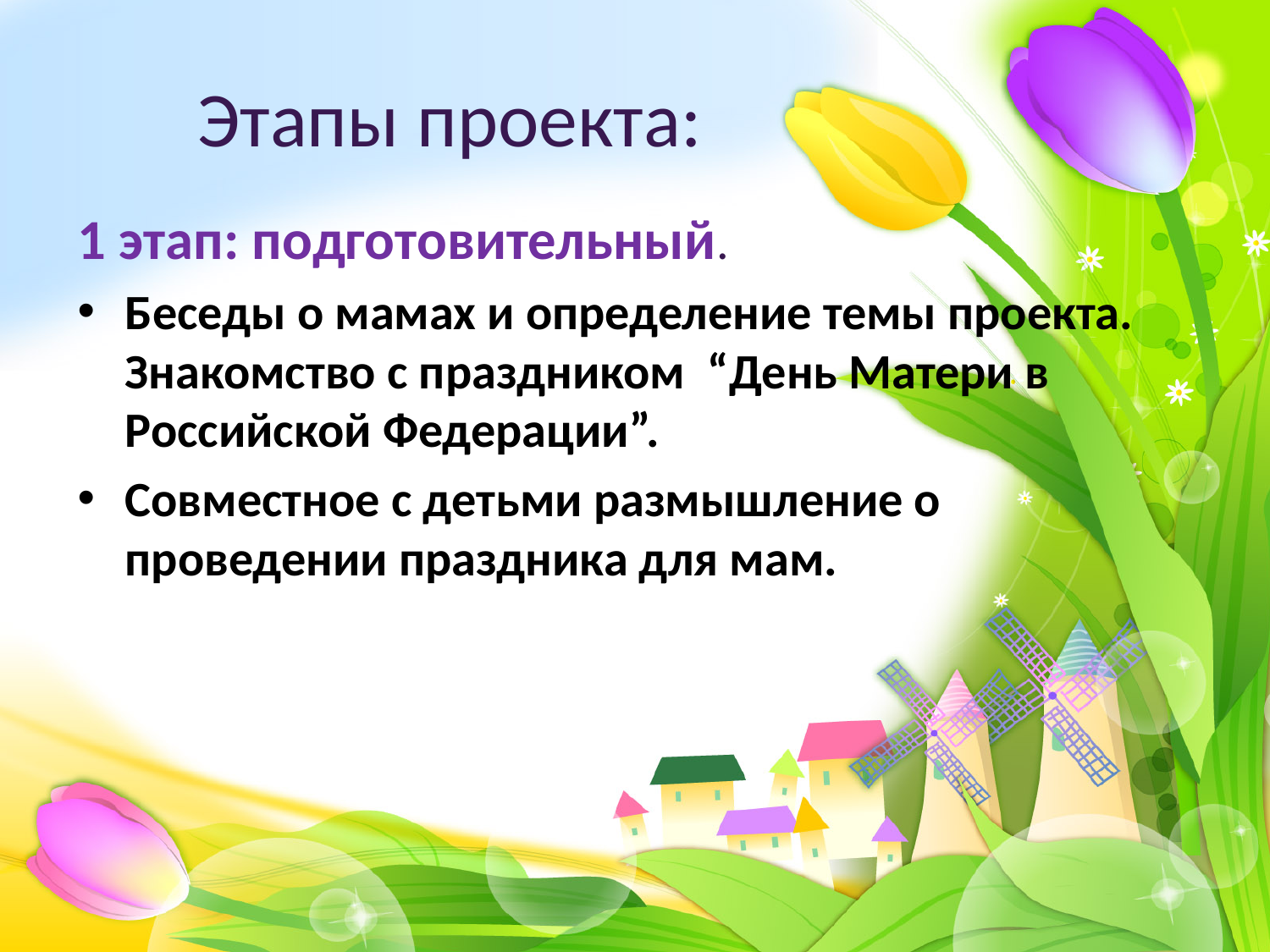

# Этапы проекта:
1 этап: подготовительный.
Беседы о мамах и определение темы проекта. Знакомство с праздником  “День Матери в Российской Федерации”.
Совместное с детьми размышление о проведении праздника для мам.